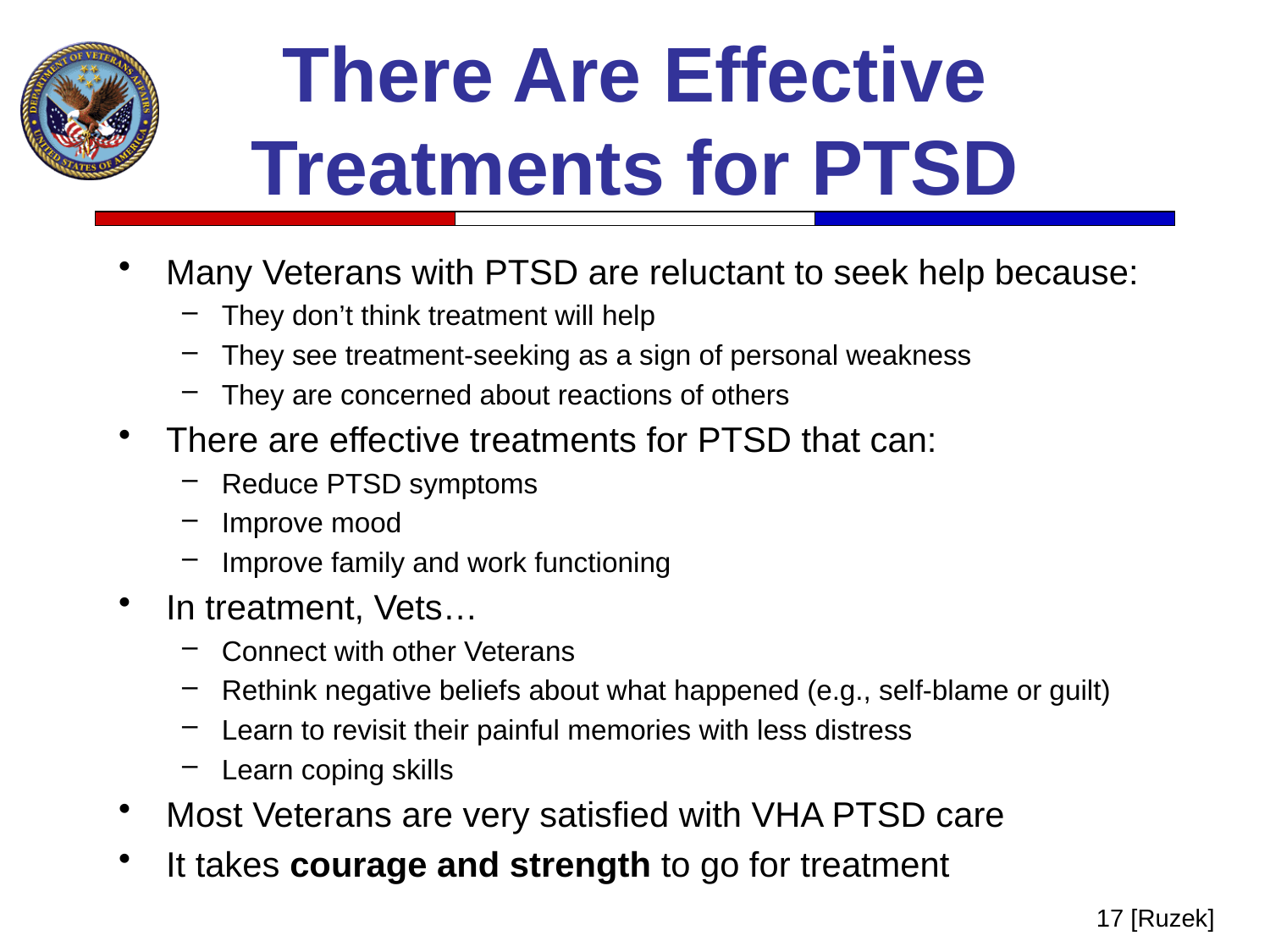

# There Are Effective Treatments for PTSD
Many Veterans with PTSD are reluctant to seek help because:
They don’t think treatment will help
They see treatment-seeking as a sign of personal weakness
They are concerned about reactions of others
There are effective treatments for PTSD that can:
Reduce PTSD symptoms
Improve mood
Improve family and work functioning
In treatment, Vets…
Connect with other Veterans
Rethink negative beliefs about what happened (e.g., self-blame or guilt)
Learn to revisit their painful memories with less distress
Learn coping skills
Most Veterans are very satisfied with VHA PTSD care
It takes courage and strength to go for treatment
17 [Ruzek]